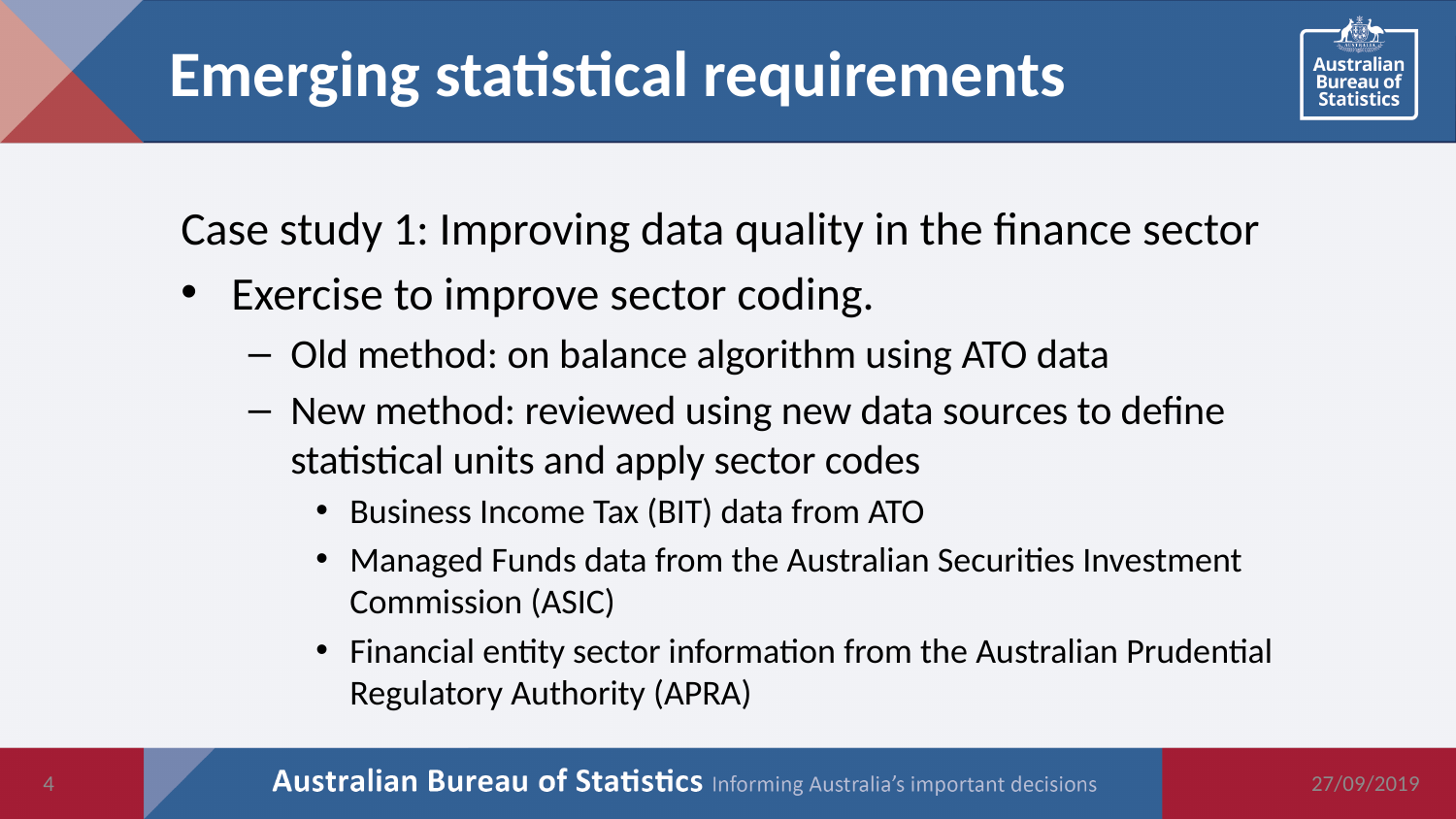

# Emerging statistical requirements
Case study 1: Improving data quality in the finance sector
Exercise to improve sector coding.
Old method: on balance algorithm using ATO data
New method: reviewed using new data sources to define statistical units and apply sector codes
Business Income Tax (BIT) data from ATO
Managed Funds data from the Australian Securities Investment Commission (ASIC)
Financial entity sector information from the Australian Prudential Regulatory Authority (APRA)
4
27/09/2019